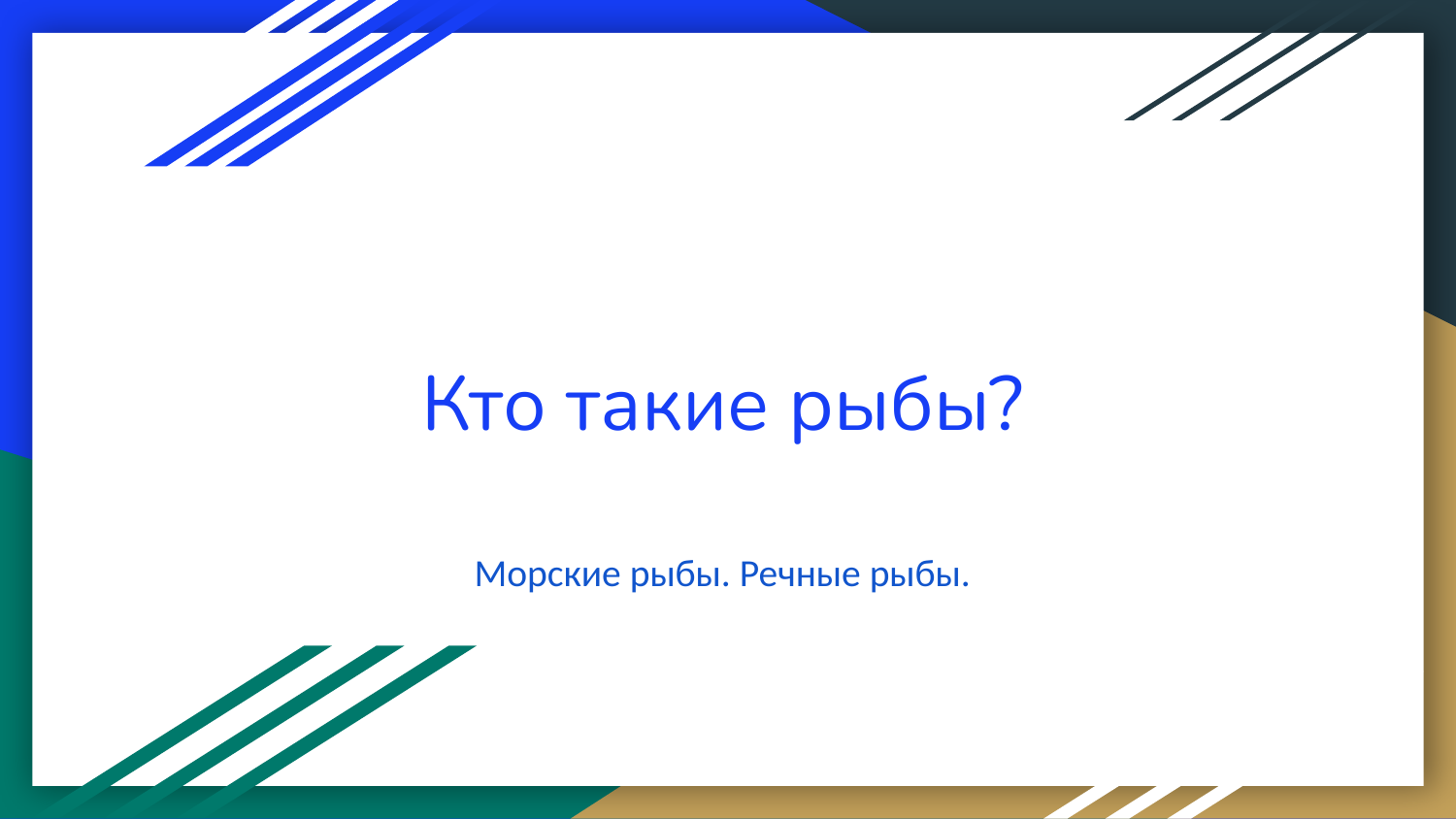

# Кто такие рыбы?
Морские рыбы. Речные рыбы.